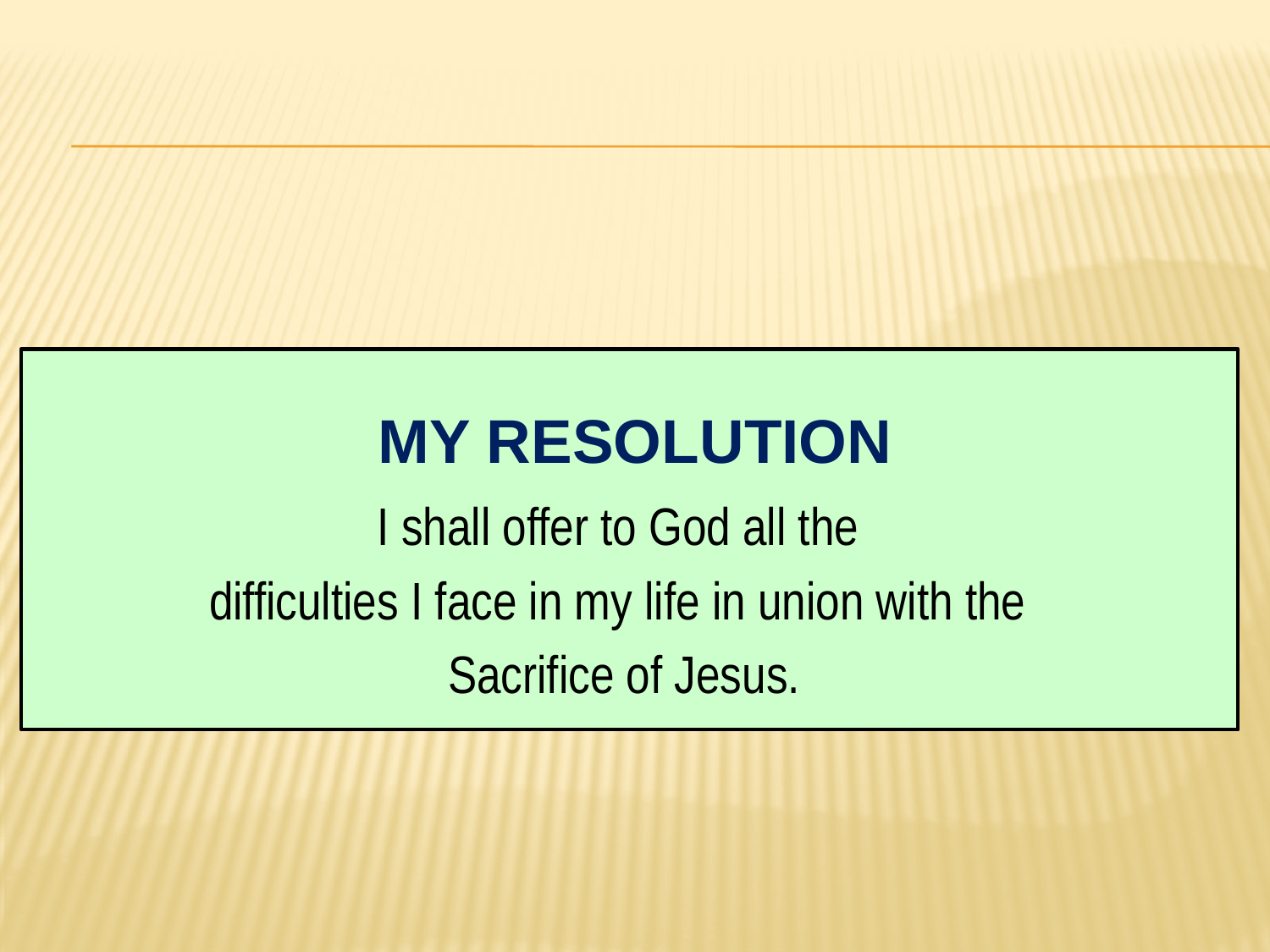

# My Resolution
I shall offer to God all the
difficulties I face in my life in union with the
Sacrifice of Jesus.